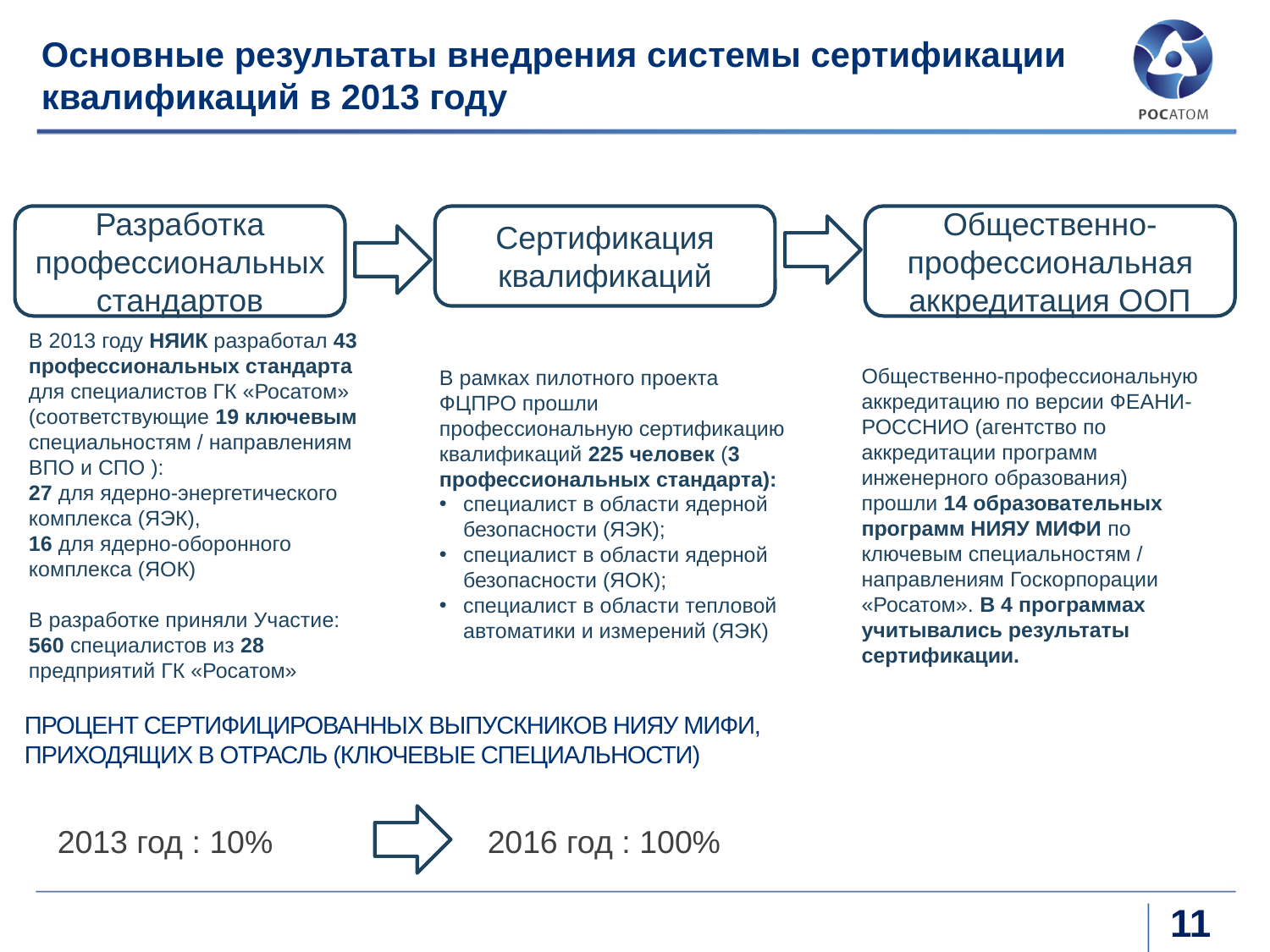

Основные результаты внедрения системы сертификации квалификаций в 2013 году
Разработка профессиональных стандартов
Сертификация квалификаций
Общественно-профессиональная аккредитация ООП

Общественно-профессиональную аккредитацию по версии ФЕАНИ-РОССНИО (агентство по аккредитации программ инженерного образования) прошли 14 образовательных программ НИЯУ МИФИ по ключевым специальностям / направлениям Госкорпорации «Росатом». В 4 программах учитывались результаты сертификации.
В рамках пилотного проекта ФЦПРО прошли профессиональную сертификацию квалификаций 225 человек (3 профессиональных стандарта):
специалист в области ядерной безопасности (ЯЭК);
специалист в области ядерной безопасности (ЯОК);
специалист в области тепловой автоматики и измерений (ЯЭК)

# В 2013 году НЯИК разработал 43 профессиональных стандарта  для специалистов ГК «Росатом» (соответствующие 19 ключевым специальностям / направлениям ВПО и СПО ): 27 для ядерно-энергетического комплекса (ЯЭК), 16 для ядерно-оборонного комплекса (ЯОК) В разработке приняли Участие: 560 специалистов из 28 предприятий ГК «Росатом»
Процент сертифицированных выпускников НИЯУ МИФИ, приходящих в отрасль (ключевые специальности)

2013 год : 10%
2016 год : 100%
11